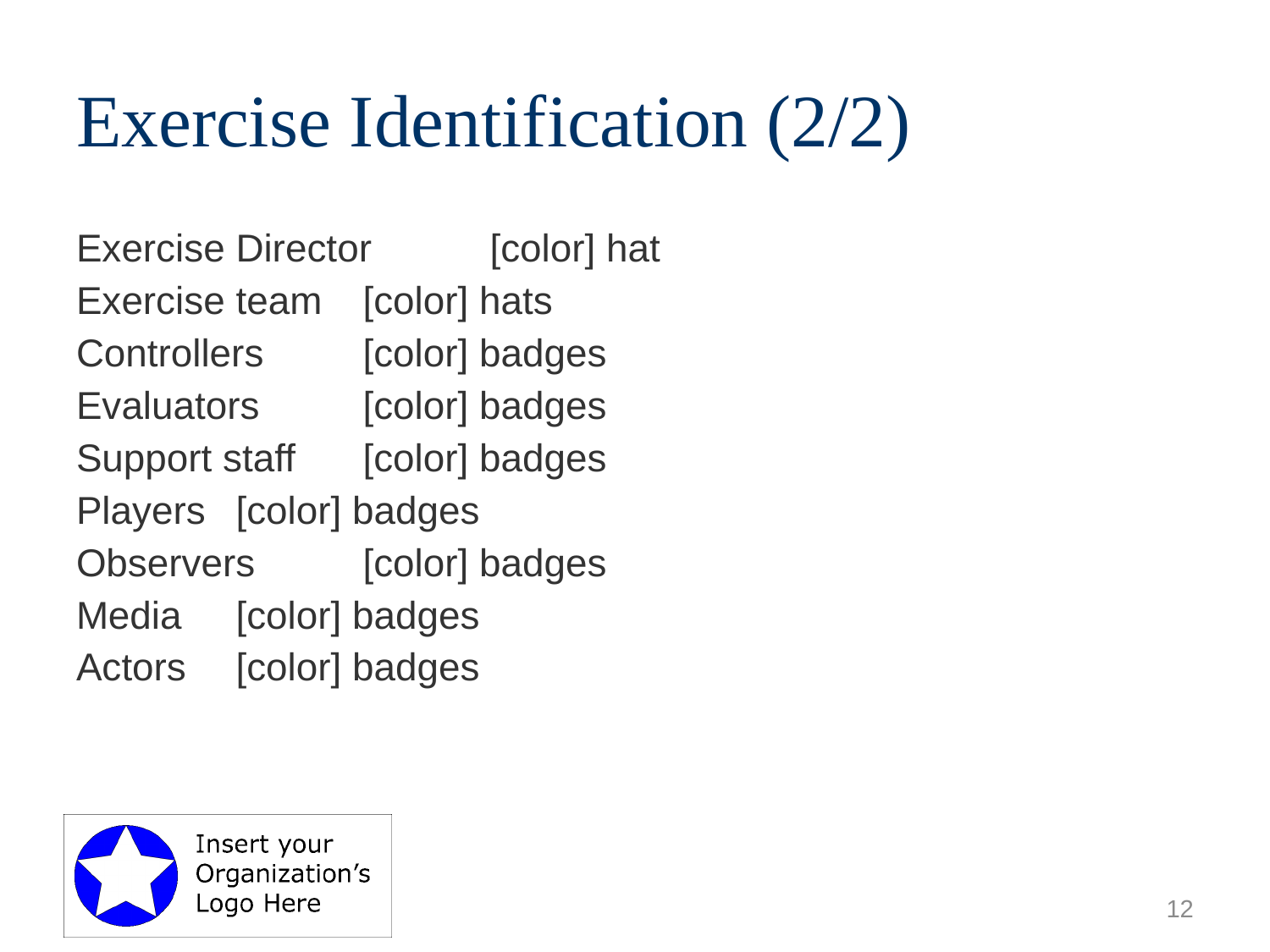

# Exercise Identification (2/2)
Exercise Director 	[color] hat
Exercise team	[color] hats
Controllers	[color] badges
Evaluators	[color] badges
Support staff	[color] badges
Players	[color] badges
Observers	[color] badges
Media	[color] badges
Actors	[color] badges
12